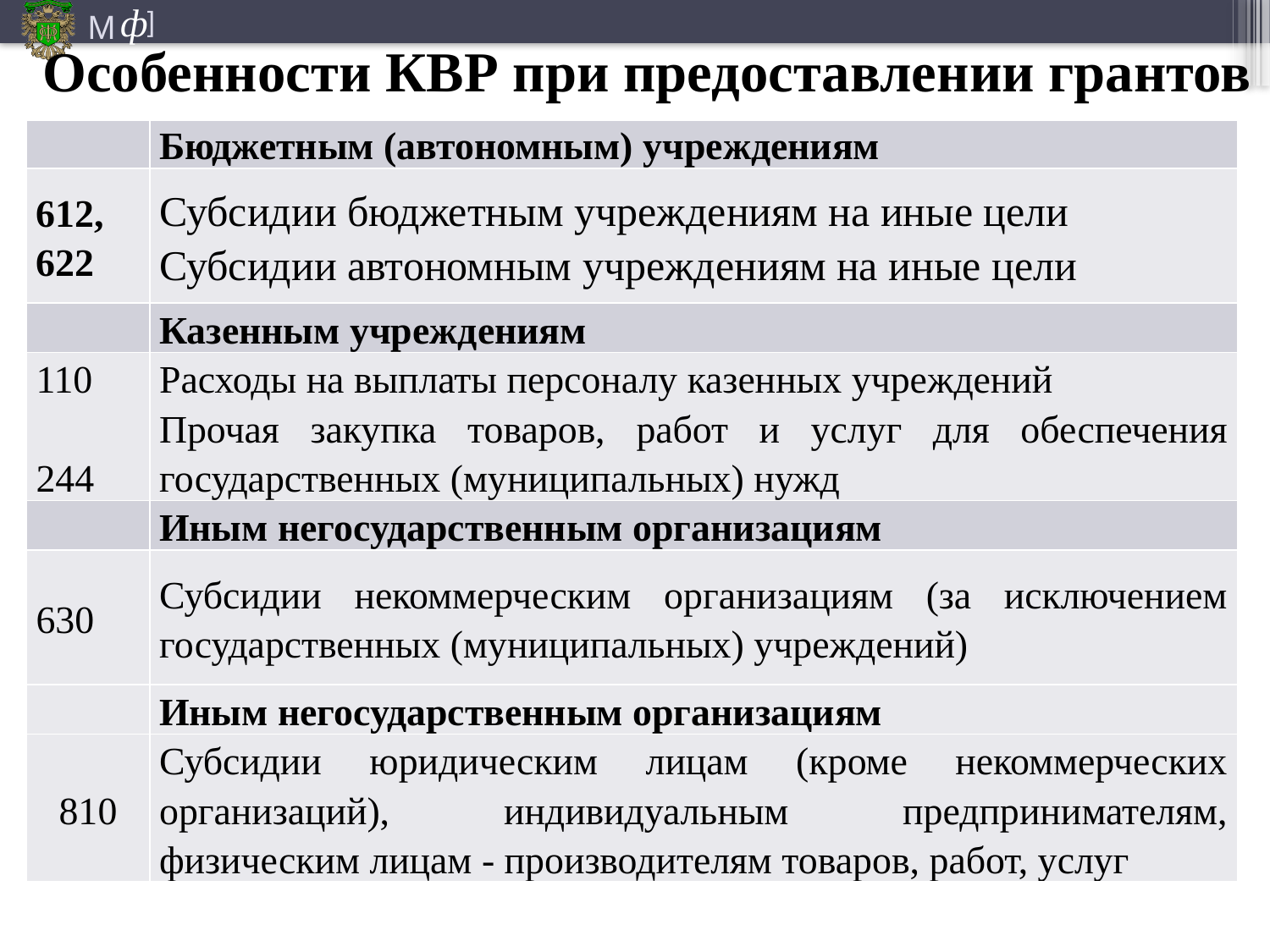

# Особенности КВР при предоставлении грантов
|  | Бюджетным (автономным) учреждениям |
| --- | --- |
| 612, 622 | Субсидии бюджетным учреждениям на иные цели Субсидии автономным учреждениям на иные цели |
|  | Казенным учреждениям |
| 110 244 | Расходы на выплаты персоналу казенных учреждений Прочая закупка товаров, работ и услуг для обеспечения государственных (муниципальных) нужд |
|  | Иным негосударственным организациям |
| 630 | Субсидии некоммерческим организациям (за исключением государственных (муниципальных) учреждений) |
|  | Иным негосударственным организациям |
| 810 | Субсидии юридическим лицам (кроме некоммерческих организаций), индивидуальным предпринимателям, физическим лицам - производителям товаров, работ, услуг |